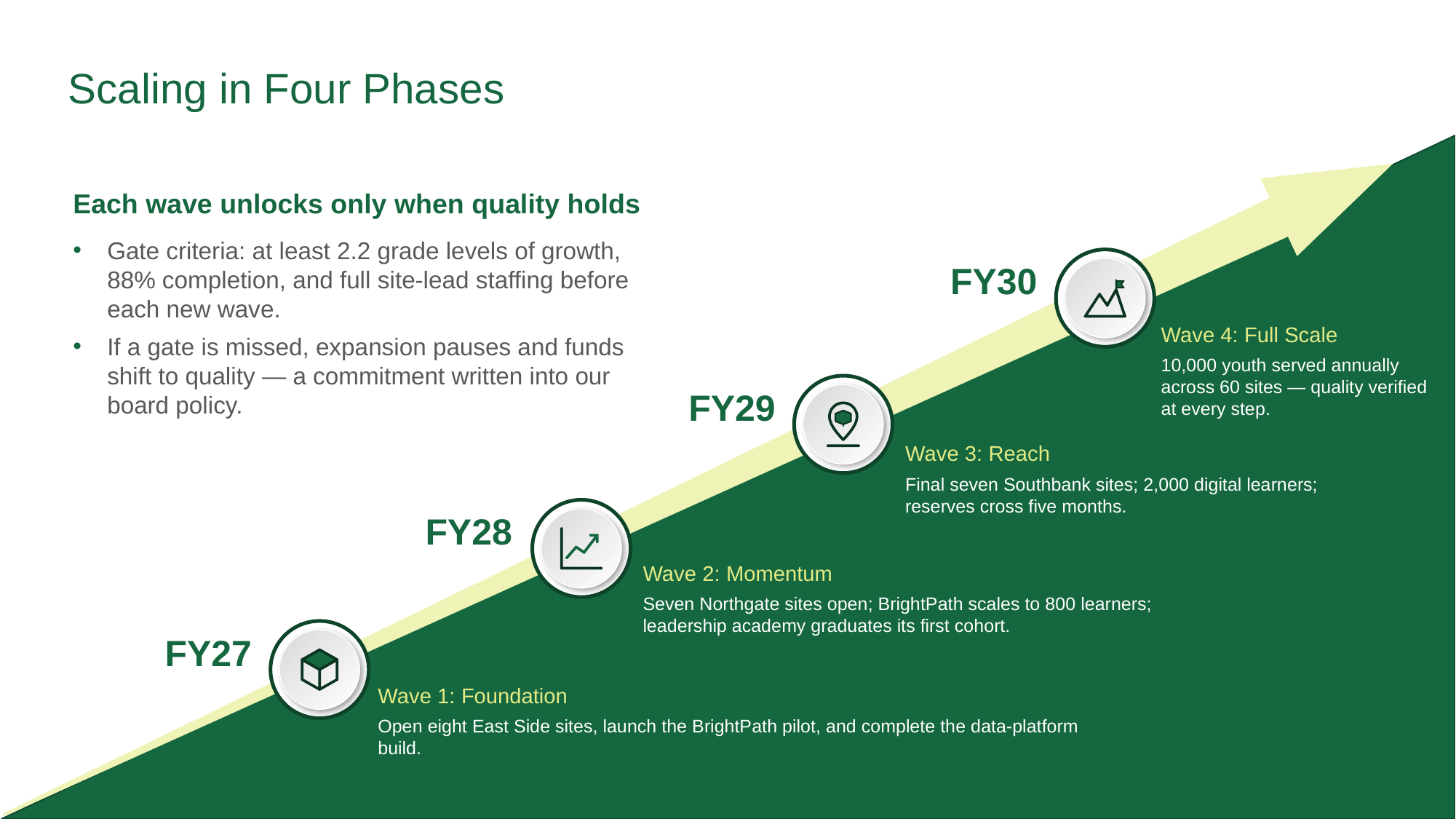

# Scaling in Four Phases

Each wave unlocks only when quality holds
Gate criteria: at least 2.2 grade levels of growth, 88% completion, and full site-lead staffing before each new wave.
If a gate is missed, expansion pauses and funds shift to quality — a commitment written into our board policy.

FY30

Wave 4: Full Scale
10,000 youth served annually across 60 sites — quality verified at every step.

FY29

Wave 3: Reach

Final seven Southbank sites; 2,000 digital learners; reserves cross five months.

FY28

Wave 2: Momentum
Seven Northgate sites open; BrightPath scales to 800 learners; leadership academy graduates its first cohort.

FY27

Wave 1: Foundation
Open eight East Side sites, launch the BrightPath pilot, and complete the data-platform build.
46